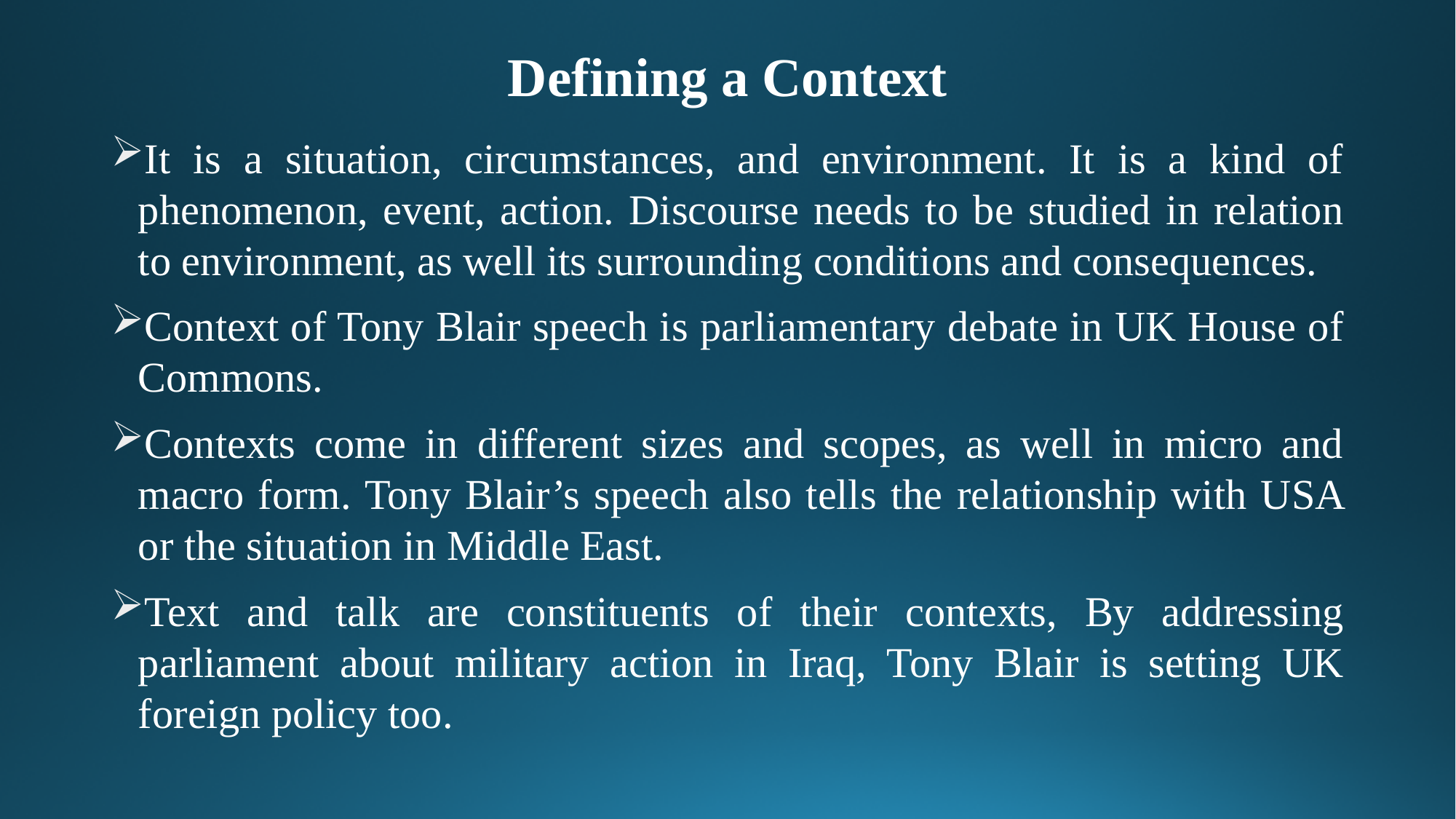

# Defining a Context
It is a situation, circumstances, and environment. It is a kind of phenomenon, event, action. Discourse needs to be studied in relation to environment, as well its surrounding conditions and consequences.
Context of Tony Blair speech is parliamentary debate in UK House of Commons.
Contexts come in different sizes and scopes, as well in micro and macro form. Tony Blair’s speech also tells the relationship with USA or the situation in Middle East.
Text and talk are constituents of their contexts, By addressing parliament about military action in Iraq, Tony Blair is setting UK foreign policy too.